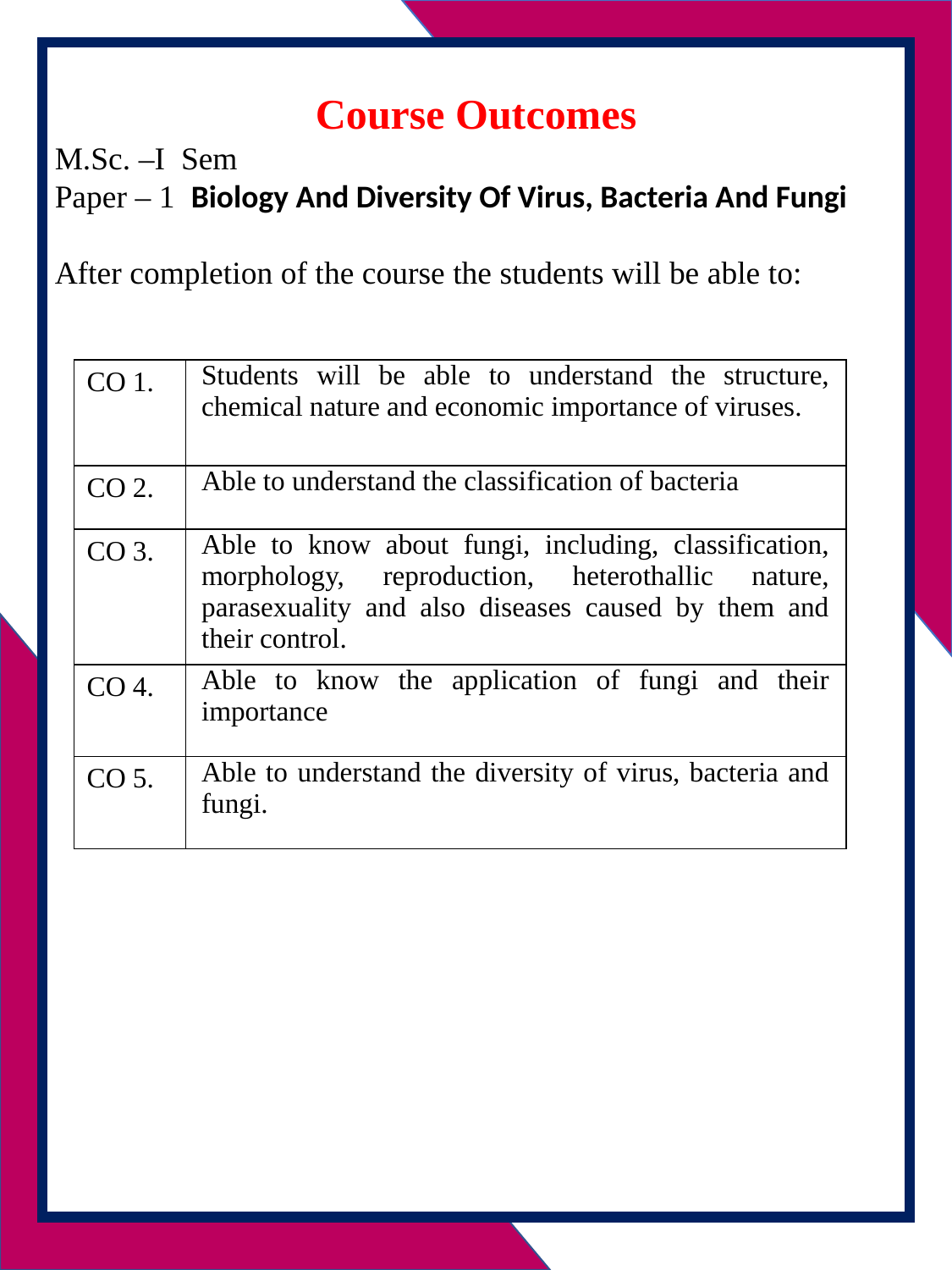

Course Outcomes
M.Sc. –I  Sem
Paper – 1  Biology And Diversity Of Virus, Bacteria And Fungi

After completion of the course the students will be able to:

| CO 1. | Students will be able to understand the structure, chemical nature and economic importance of viruses. |
| --- | --- |
| CO 2. | Able to understand the classification of bacteria |
| CO 3. | Able to know about fungi, including, classification, morphology, reproduction, heterothallic nature, parasexuality and also diseases caused by them and their control. |
| CO 4. | Able to know the application of fungi and their importance |
| CO 5. | Able to understand the diversity of virus, bacteria and fungi. |